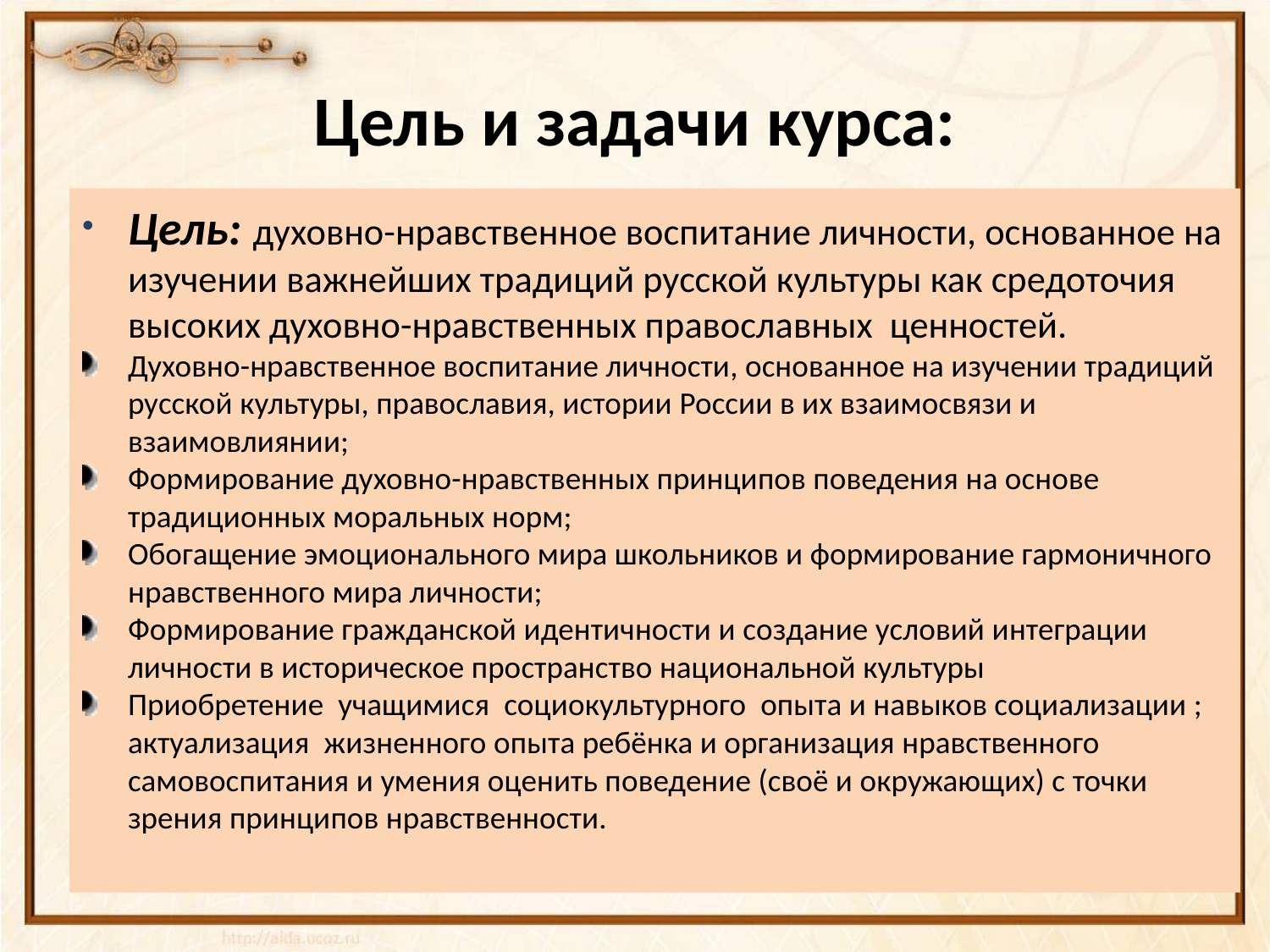

# Цель и задачи курса:
Цель: духовно-нравственное воспитание личности, основанное на изучении важнейших традиций русской культуры как средоточия высоких духовно-нравственных православных  ценностей.
Духовно-нравственное воспитание личности, основанное на изучении традиций русской культуры, православия, истории России в их взаимосвязи и взаимовлиянии;
Формирование духовно-нравственных принципов поведения на основе традиционных моральных норм;
Обогащение эмоционального мира школьников и формирование гармоничного нравственного мира личности;
Формирование гражданской идентичности и создание условий интеграции личности в историческое пространство национальной культуры
Приобретение  учащимися  социокультурного  опыта и навыков социализации ; актуализация  жизненного опыта ребёнка и организация нравственного самовоспитания и умения оценить поведение (своё и окружающих) с точки зрения принципов нравственности.